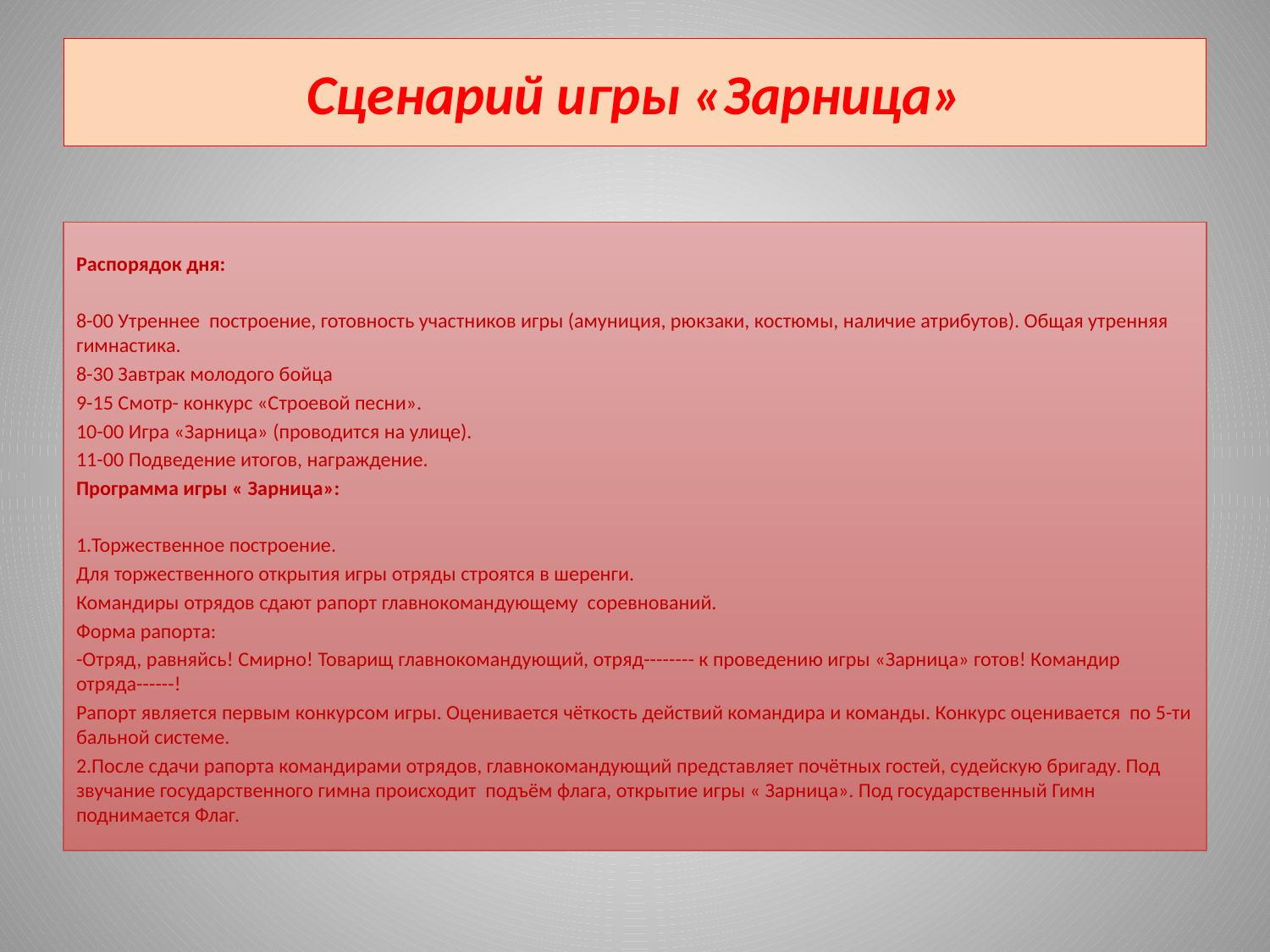

# Сценарий игры «Зарница»

Распорядок дня:

8-00 Утреннее  построение, готовность участников игры (амуниция, рюкзаки, костюмы, наличие атрибутов). Общая утренняя гимнастика.
8-30 Завтрак молодого бойца
9-15 Смотр- конкурс «Строевой песни».
10-00 Игра «Зарница» (проводится на улице).
11-00 Подведение итогов, награждение.
Программа игры « Зарница»:

1.Торжественное построение.
Для торжественного открытия игры отряды строятся в шеренги.
Командиры отрядов сдают рапорт главнокомандующему  соревнований.
Форма рапорта:
-Отряд, равняйсь! Смирно! Товарищ главнокомандующий, отряд-------- к проведению игры «Зарница» готов! Командир отряда------!
Рапорт является первым конкурсом игры. Оценивается чёткость действий командира и команды. Конкурс оценивается  по 5-ти бальной системе.
2.После сдачи рапорта командирами отрядов, главнокомандующий представляет почётных гостей, судейскую бригаду. Под звучание государственного гимна происходит  подъём флага, открытие игры « Зарница». Под государственный Гимн поднимается Флаг.